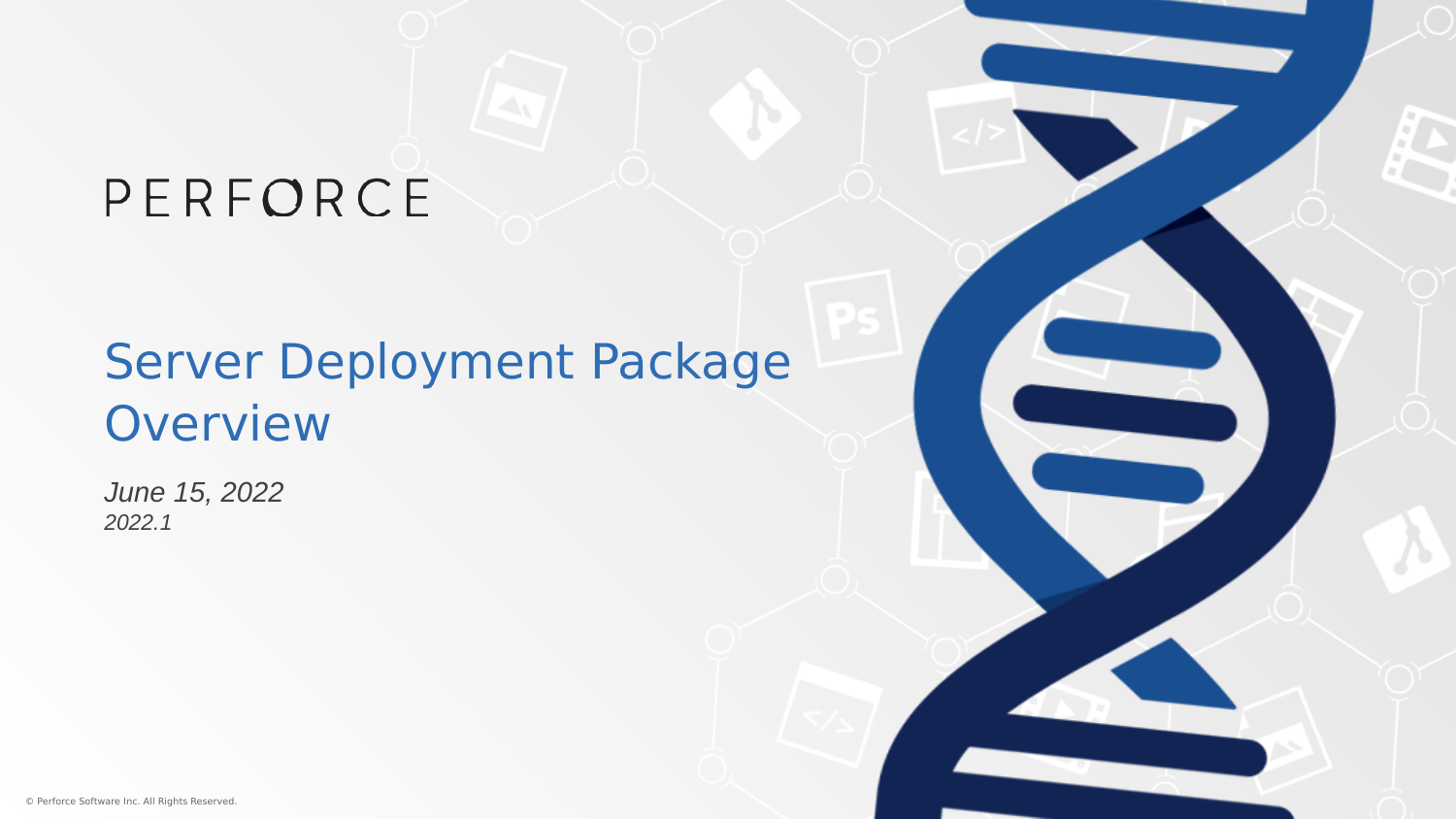

# Server Deployment Package Overview
June 15, 2022
2022.1